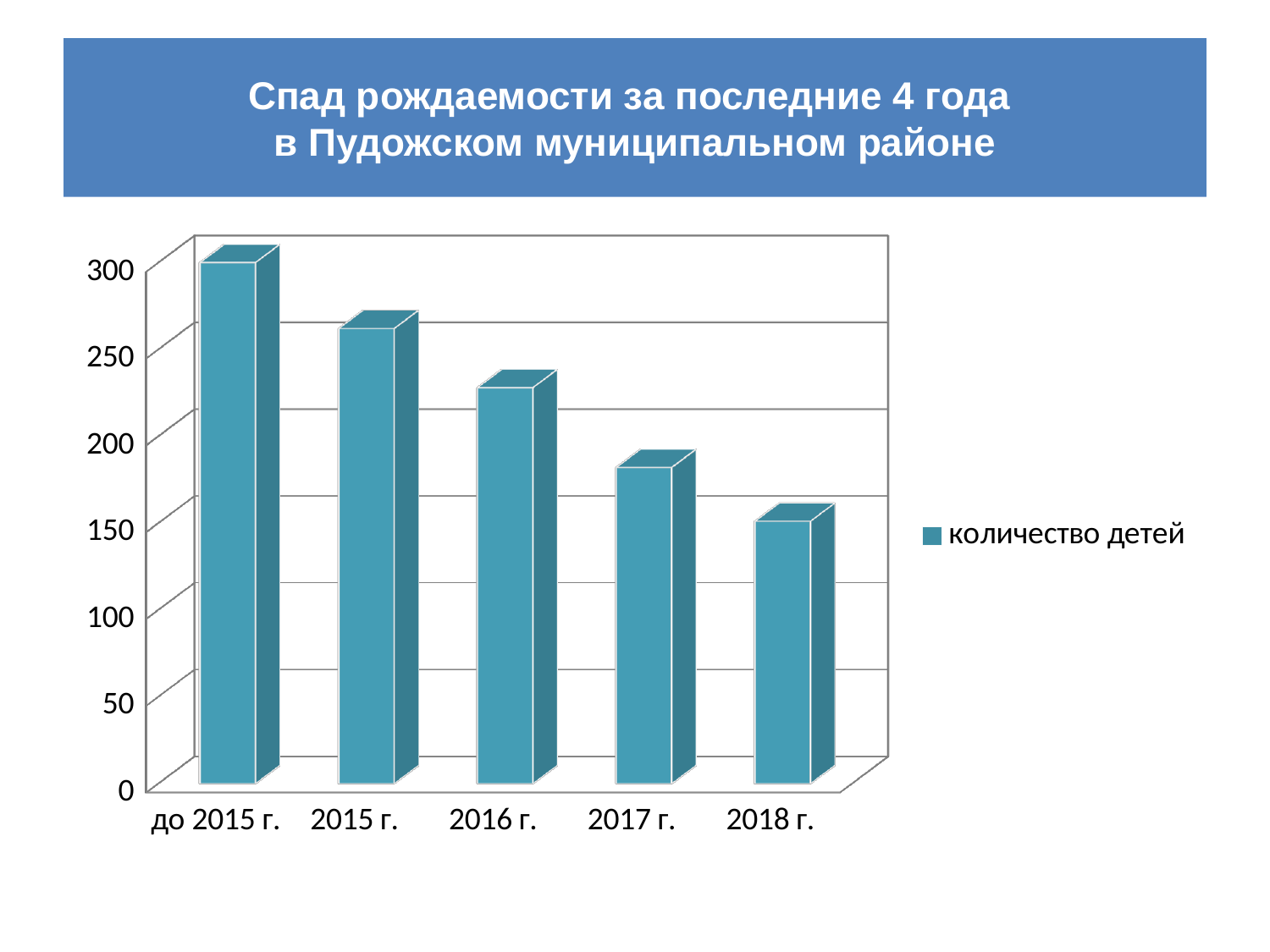

# Спад рождаемости за последние 4 года в Пудожском муниципальном районе

[unsupported chart]